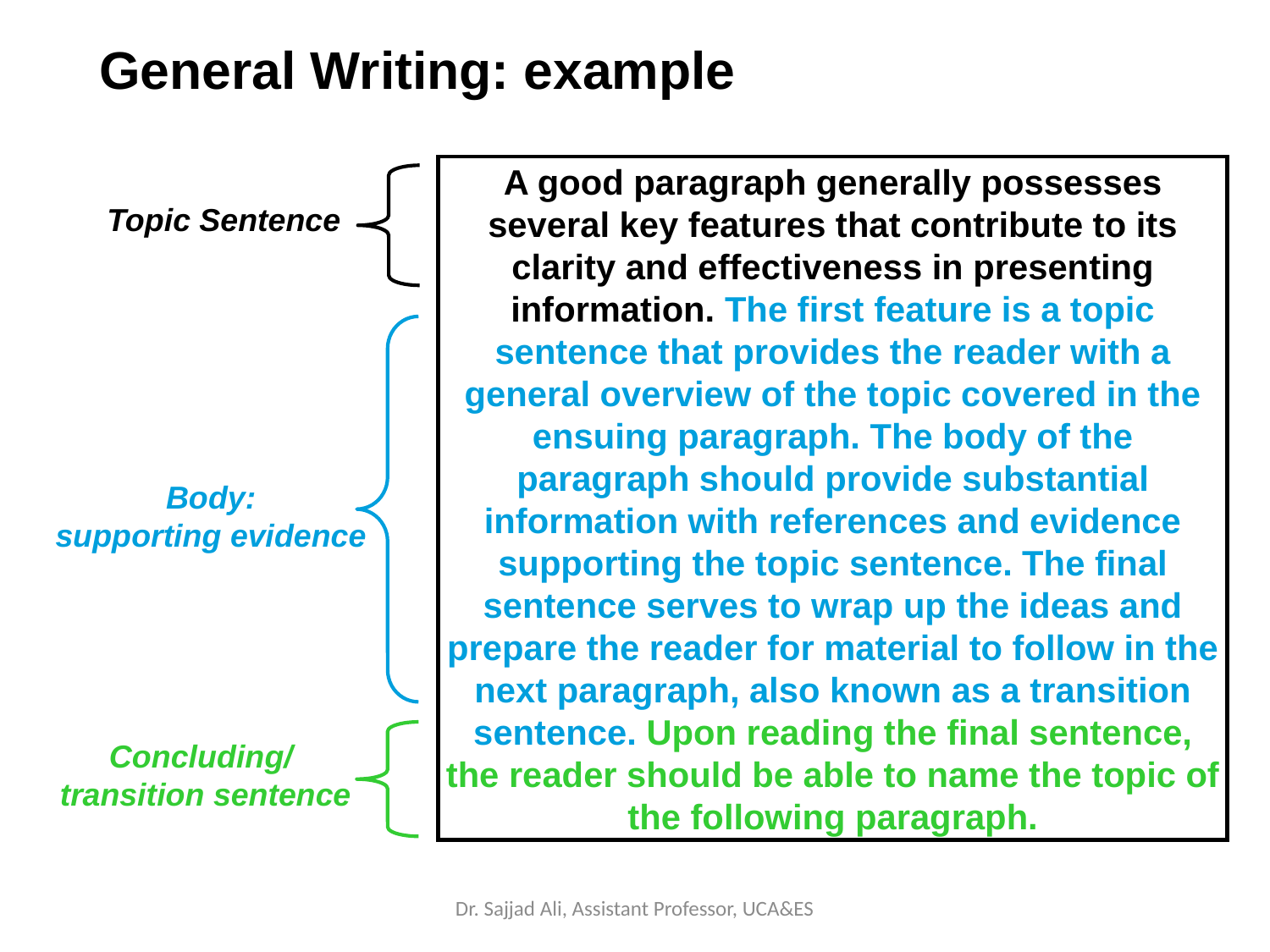

General Writing: example
A good paragraph generally possesses several key features that contribute to its clarity and effectiveness in presenting information. The first feature is a topic sentence that provides the reader with a general overview of the topic covered in the ensuing paragraph. The body of the paragraph should provide substantial information with references and evidence supporting the topic sentence. The final sentence serves to wrap up the ideas and prepare the reader for material to follow in the next paragraph, also known as a transition sentence. Upon reading the final sentence, the reader should be able to name the topic of the following paragraph.

Topic Sentence

Body:
supporting evidence

Concluding/
 transition sentence
Dr. Sajjad Ali, Assistant Professor, UCA&ES